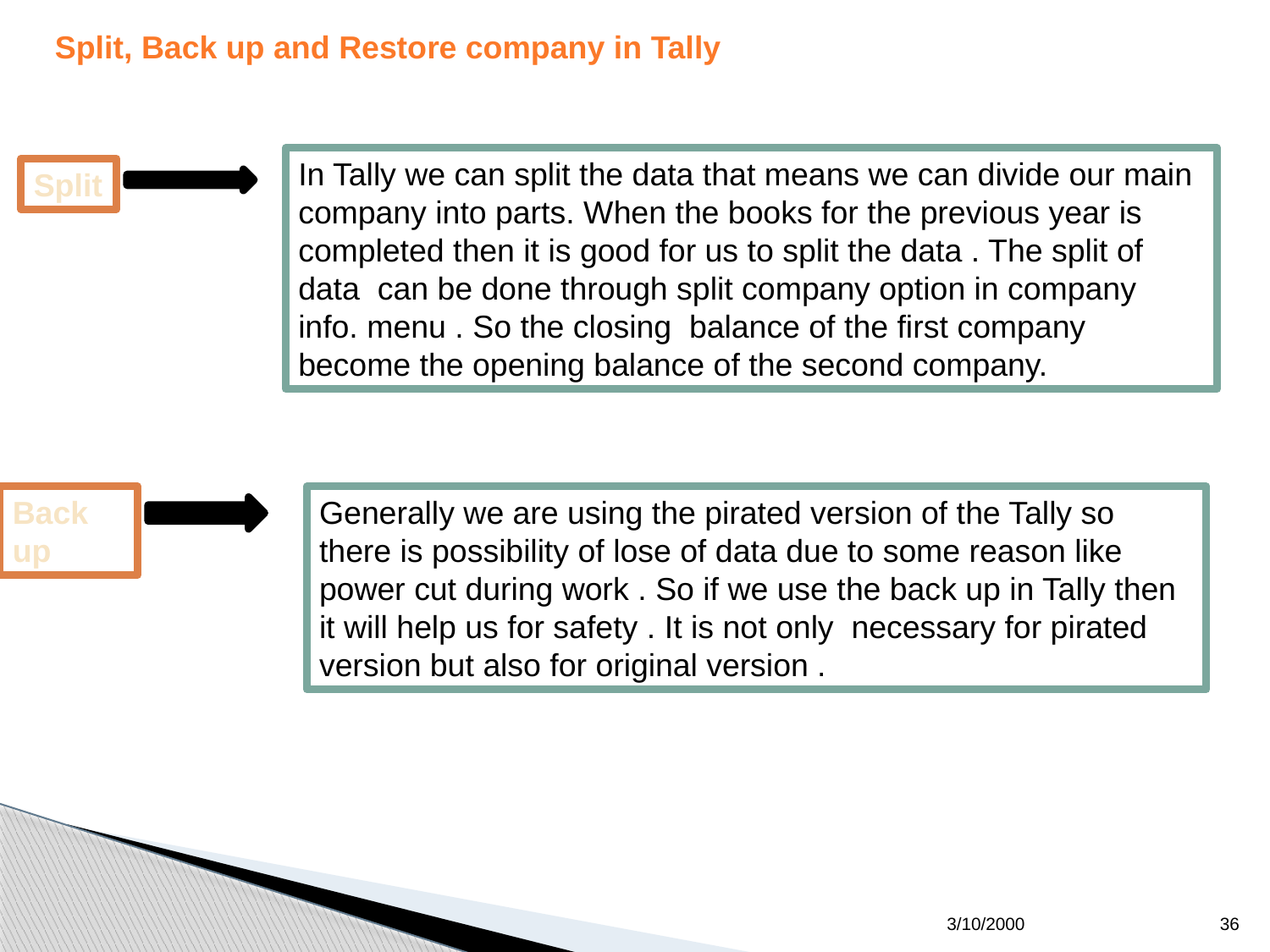

Split, Back up and Restore company in Tally
In Tally we can split the data that means we can divide our main company into parts. When the books for the previous year is completed then it is good for us to split the data . The split of data  can be done through split company option in company info. menu . So the closing  balance of the first company become the opening balance of the second company.
Split

Back up
Generally we are using the pirated version of the Tally so there is possibility of lose of data due to some reason like power cut during work . So if we use the back up in Tally then it will help us for safety . It is not only  necessary for pirated version but also for original version .

3/10/2000
36